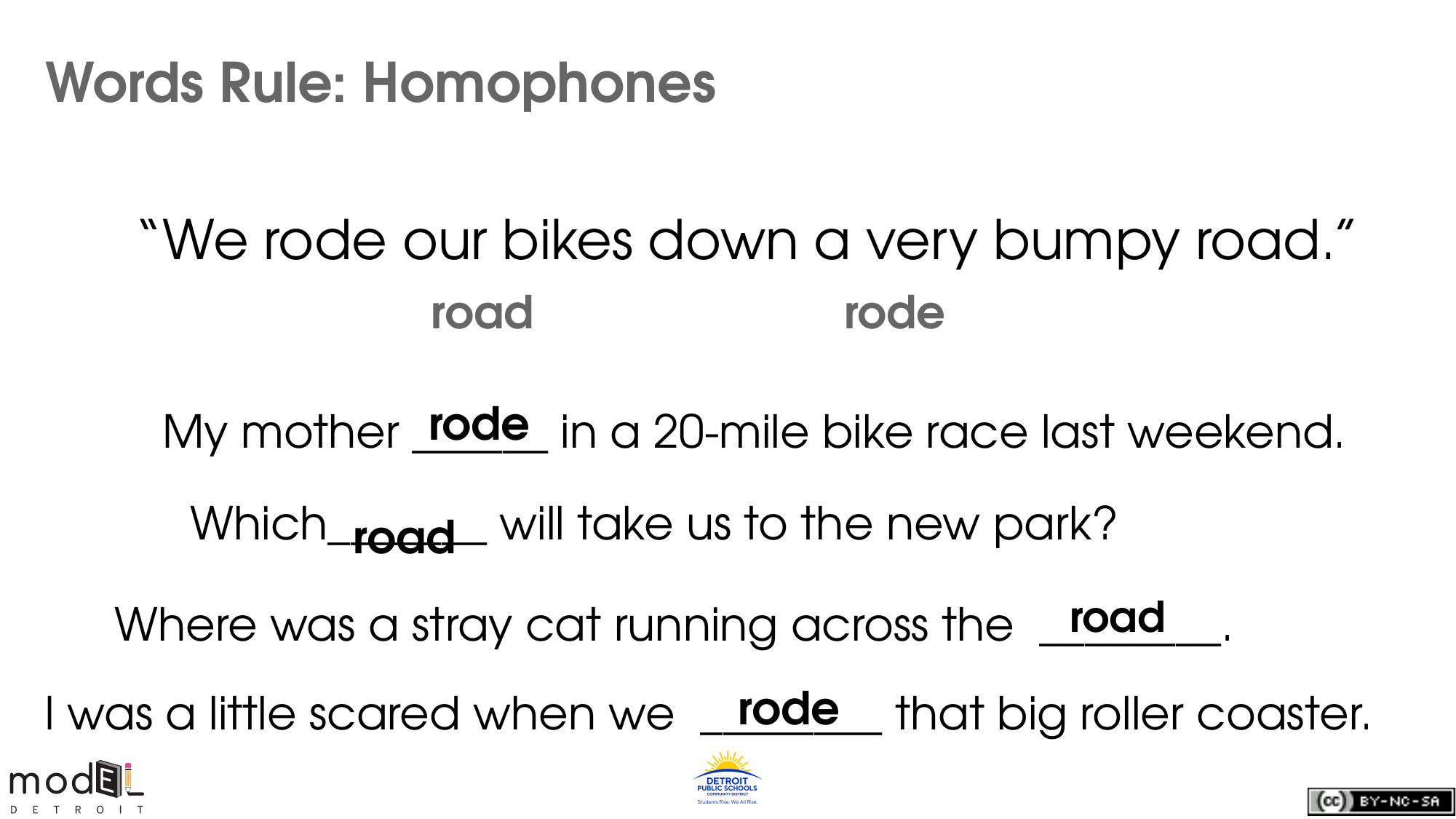

# Words Rule: Homophones
  “We rode our bikes down a very bumpy road.”

   road		              rode
rode
My mother ______ in a 20-mile bike race last weekend.

Which_______ will take us to the new park?

road
road
Where was a stray cat running across the  ________.

rode
I was a little scared when we  ________ that big roller coaster.